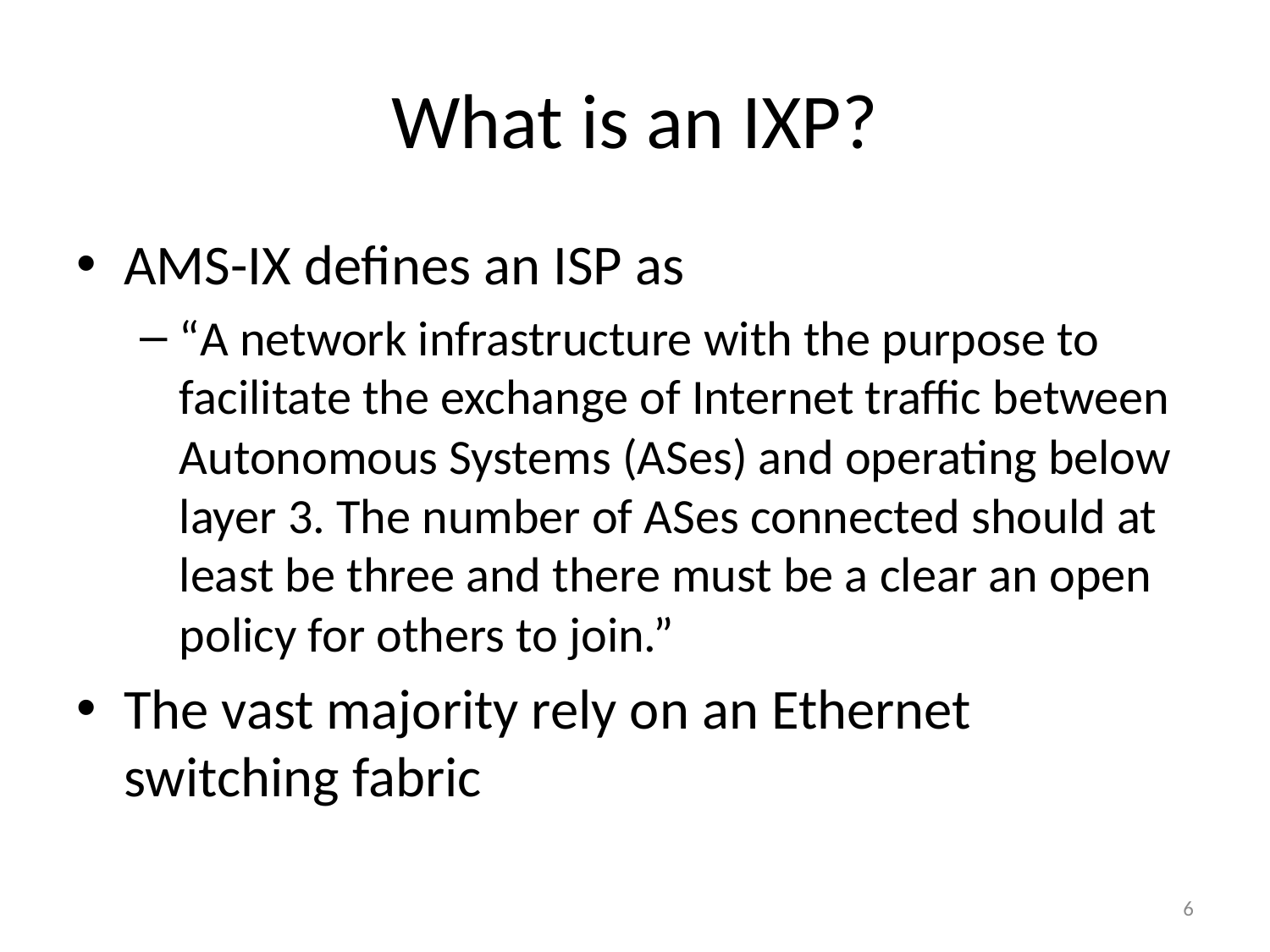

# What is an IXP?
AMS-IX defines an ISP as
“A network infrastructure with the purpose to facilitate the exchange of Internet traffic between Autonomous Systems (ASes) and operating below layer 3. The number of ASes connected should at least be three and there must be a clear an open policy for others to join.”
The vast majority rely on an Ethernet switching fabric
6